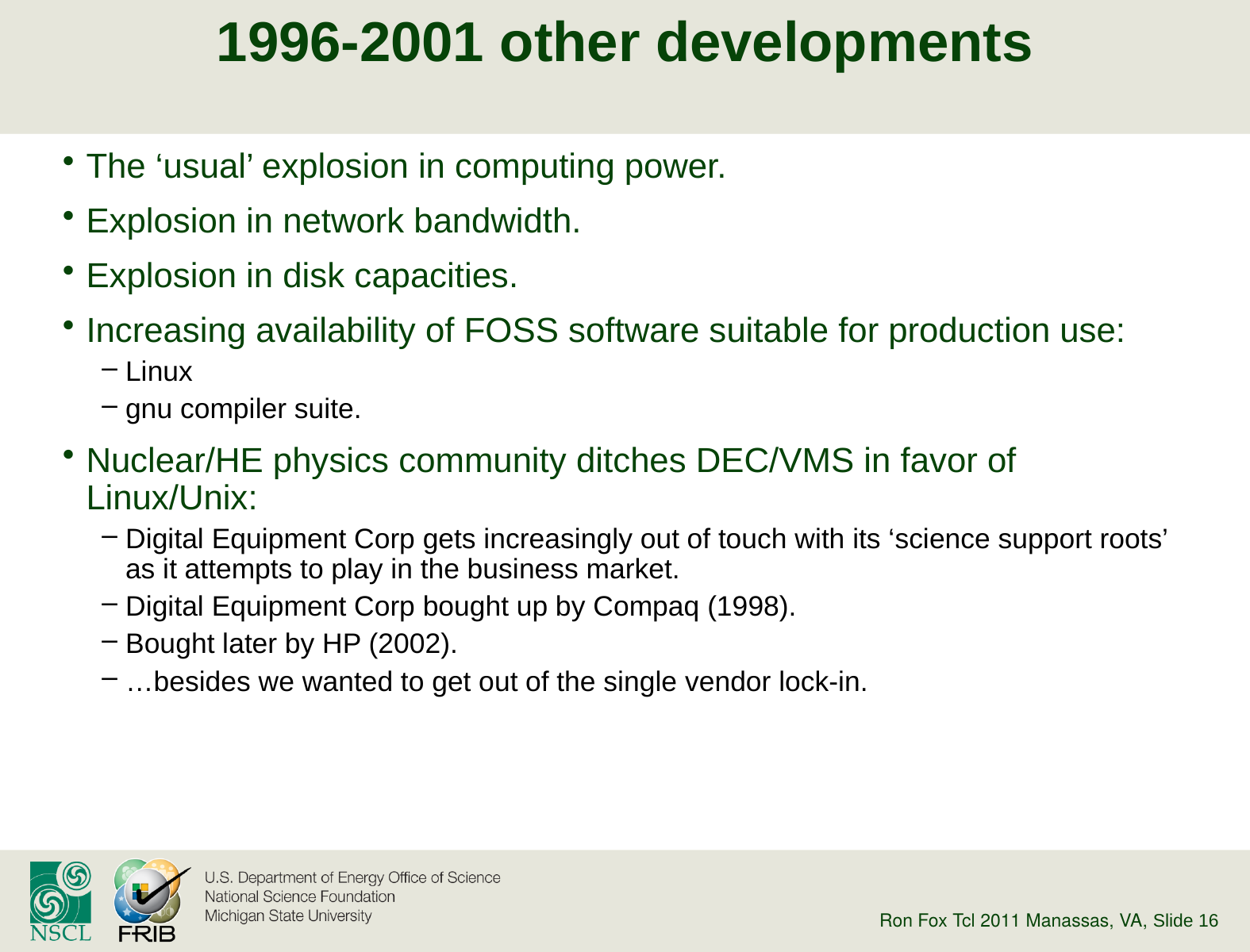

# 1996-2001 other developments
The ‘usual’ explosion in computing power.
Explosion in network bandwidth.
Explosion in disk capacities.
Increasing availability of FOSS software suitable for production use:
Linux
gnu compiler suite.
Nuclear/HE physics community ditches DEC/VMS in favor of Linux/Unix:
Digital Equipment Corp gets increasingly out of touch with its ‘science support roots’ as it attempts to play in the business market.
Digital Equipment Corp bought up by Compaq (1998).
Bought later by HP (2002).
…besides we wanted to get out of the single vendor lock-in.